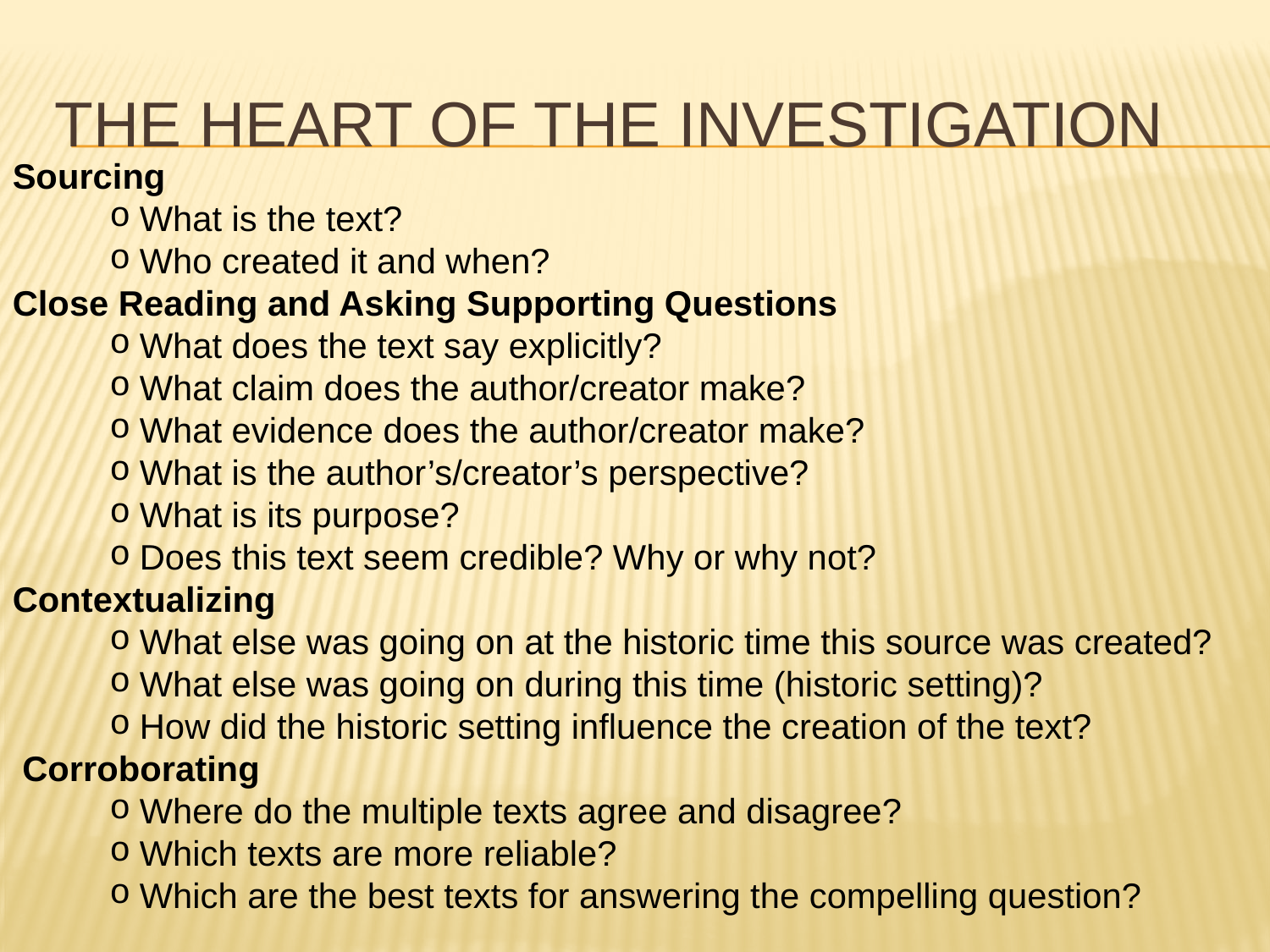

Sourcing
What is the text?
Who created it and when?
Close Reading and Asking Supporting Questions
What does the text say explicitly?
What claim does the author/creator make?
What evidence does the author/creator make?
What is the author’s/creator’s perspective?
What is its purpose?
Does this text seem credible? Why or why not?
Contextualizing
What else was going on at the historic time this source was created?
What else was going on during this time (historic setting)?
How did the historic setting influence the creation of the text?
 Corroborating
Where do the multiple texts agree and disagree?
Which texts are more reliable?
Which are the best texts for answering the compelling question?

# The Heart of the Investigation